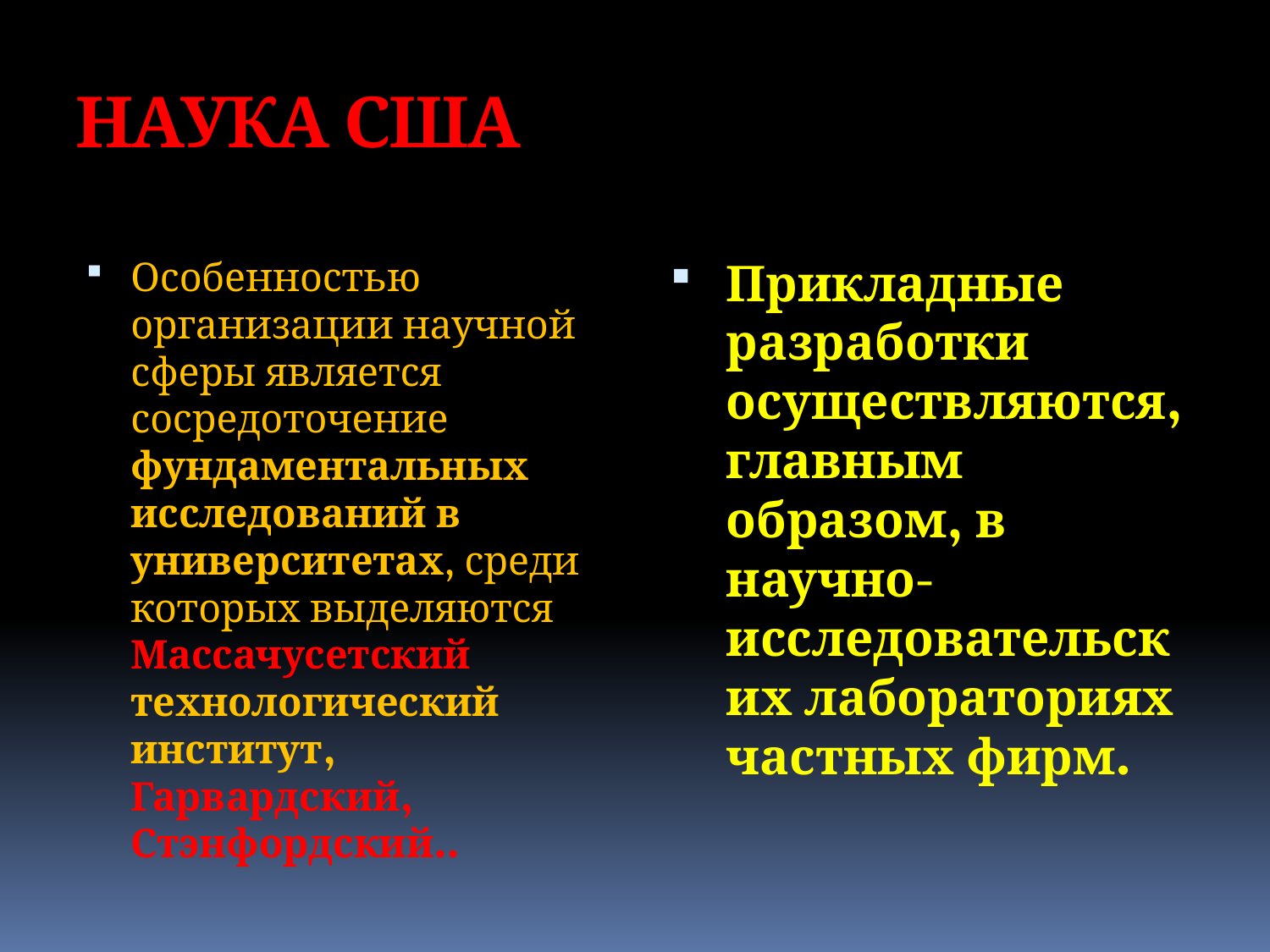

# НАУКА США
Особенностью организации научной сферы является сосредоточение фундаментальных исследований в университетах, среди которых выделяются Массачусетский технологический институт, Гарвардский, Стэнфордский..
Прикладные разработки осуществляются, главным образом, в научно-исследовательских лабораториях частных фирм.